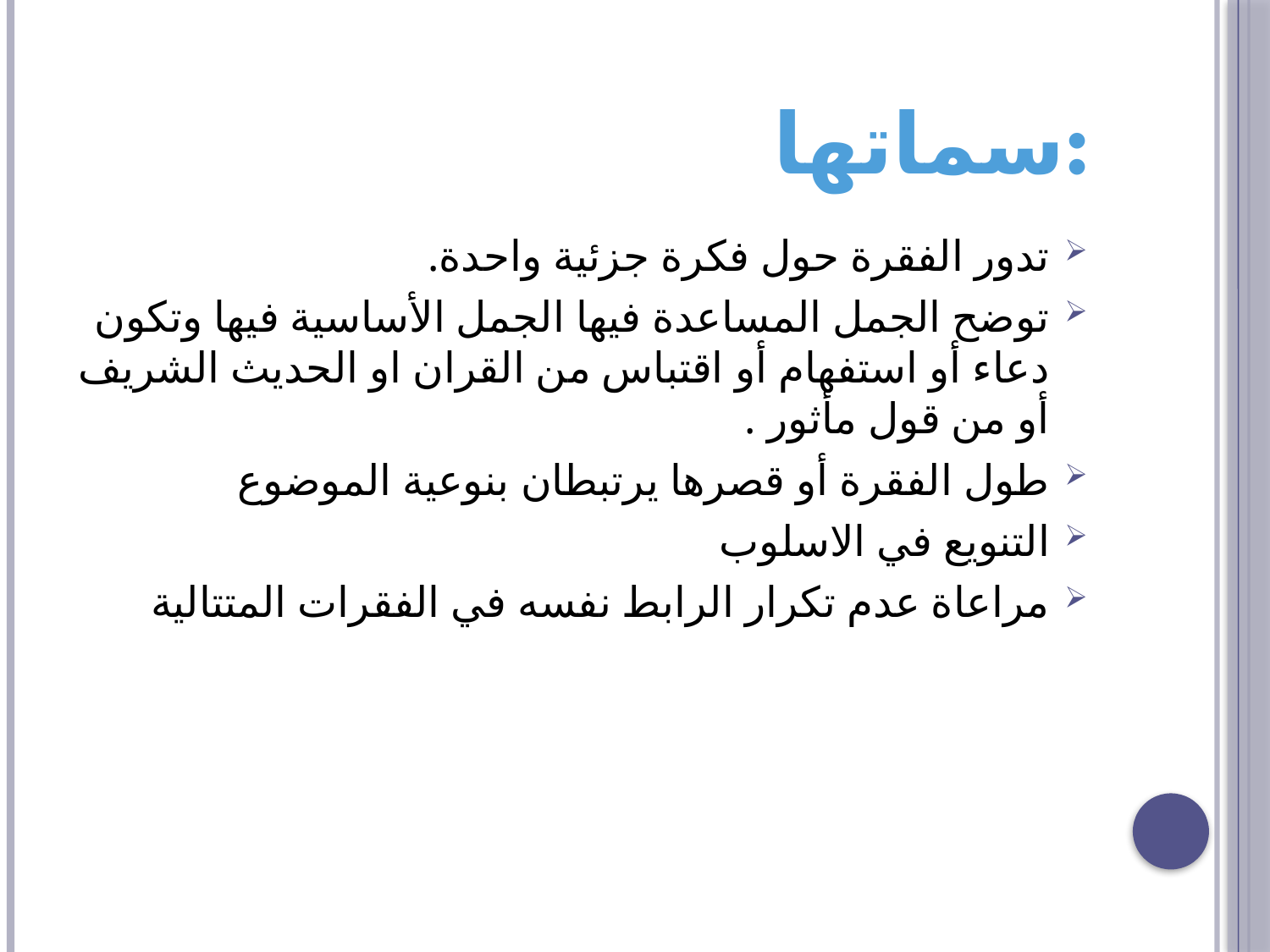

# سماتها:
تدور الفقرة حول فكرة جزئية واحدة.
توضح الجمل المساعدة فيها الجمل الأساسية فيها وتكون دعاء أو استفهام أو اقتباس من القران او الحديث الشريف أو من قول مأثور .
طول الفقرة أو قصرها يرتبطان بنوعية الموضوع
التنويع في الاسلوب
مراعاة عدم تكرار الرابط نفسه في الفقرات المتتالية